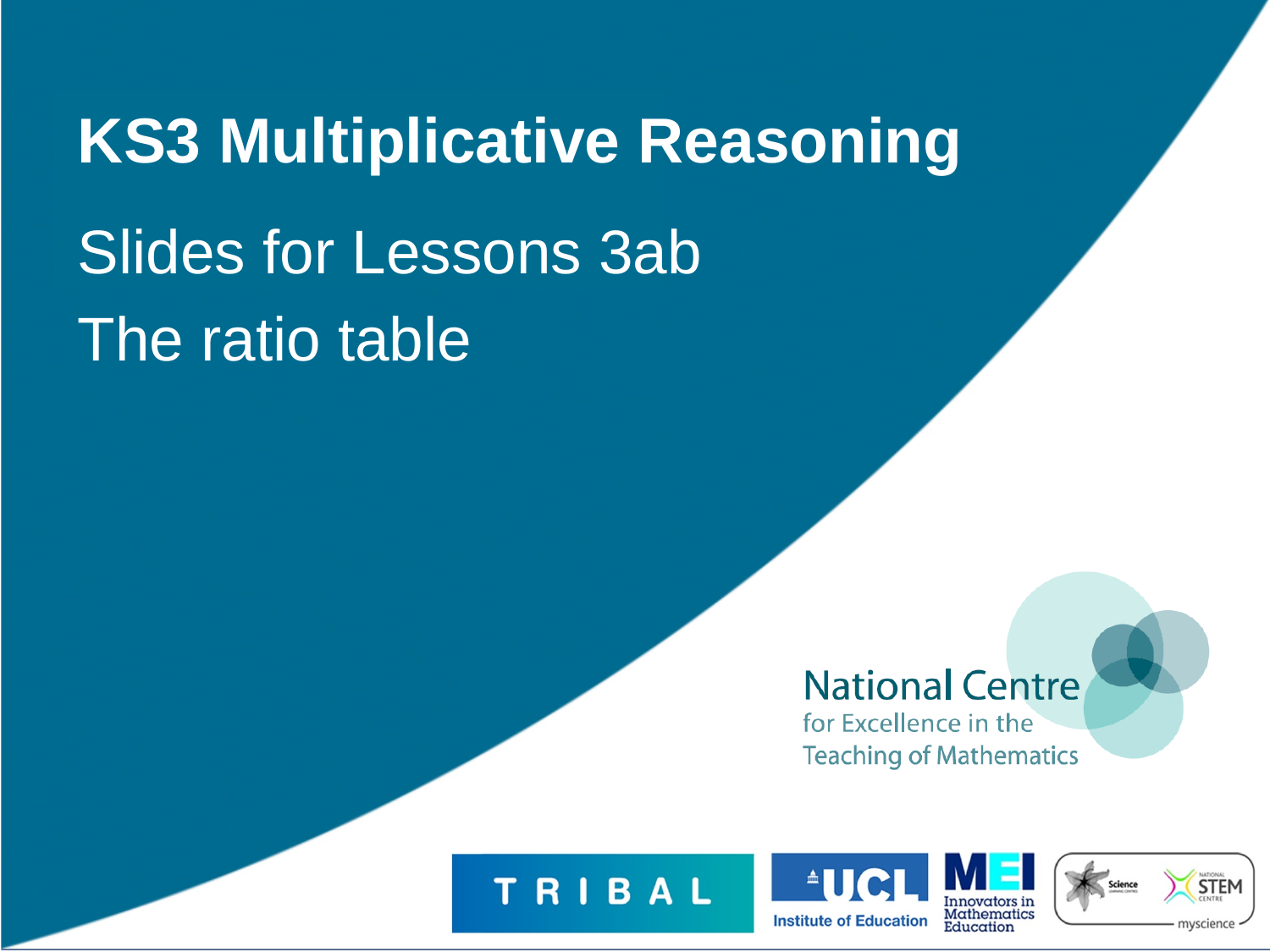

# KS3 Multiplicative Reasoning
Slides for Lessons 3ab
The ratio table